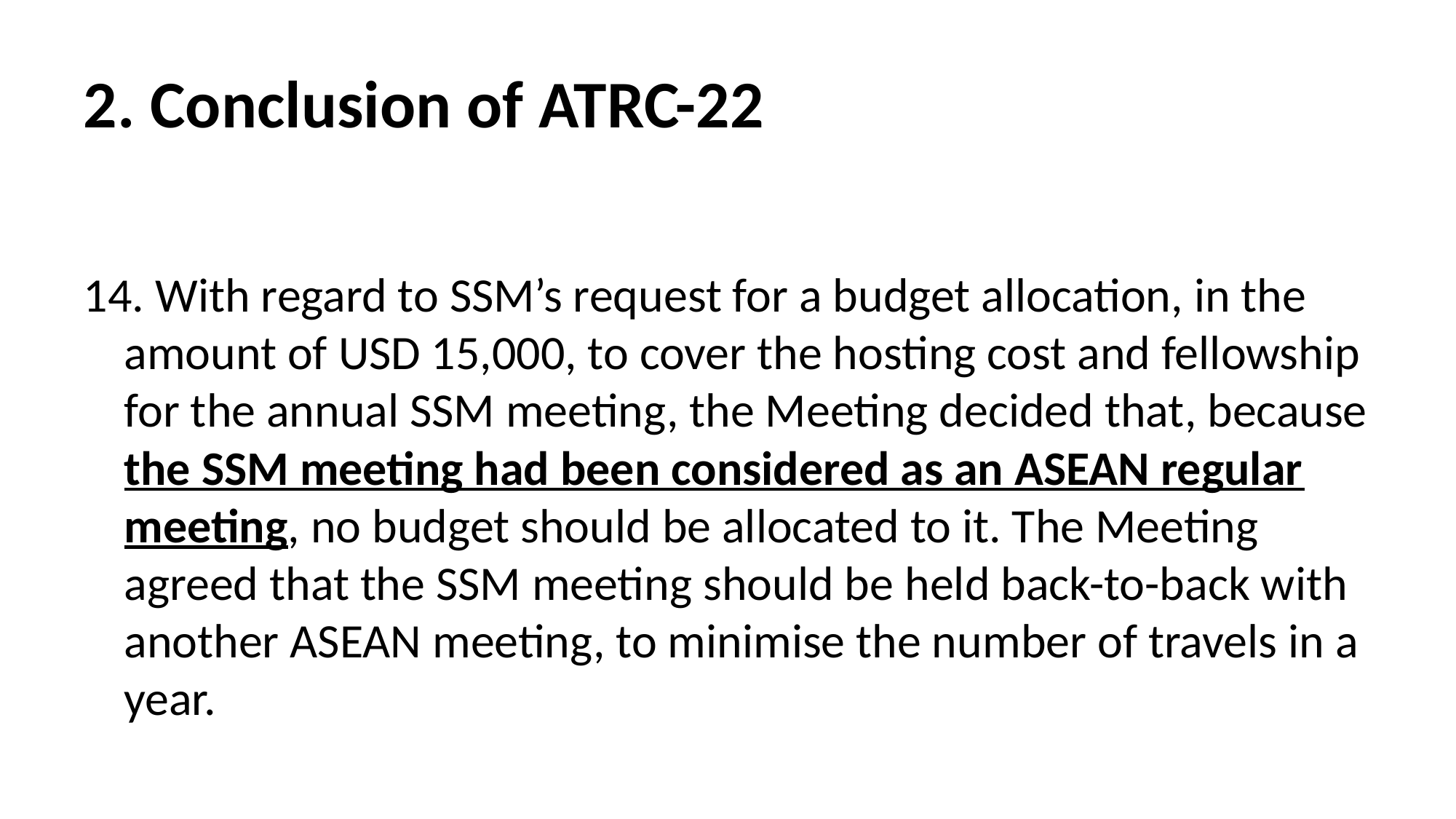

# 2. Conclusion of ATRC-22

14. With regard to SSM’s request for a budget allocation, in the amount of USD 15,000, to cover the hosting cost and fellowship for the annual SSM meeting, the Meeting decided that, because the SSM meeting had been considered as an ASEAN regular meeting, no budget should be allocated to it. The Meeting agreed that the SSM meeting should be held back-to-back with another ASEAN meeting, to minimise the number of travels in a year.